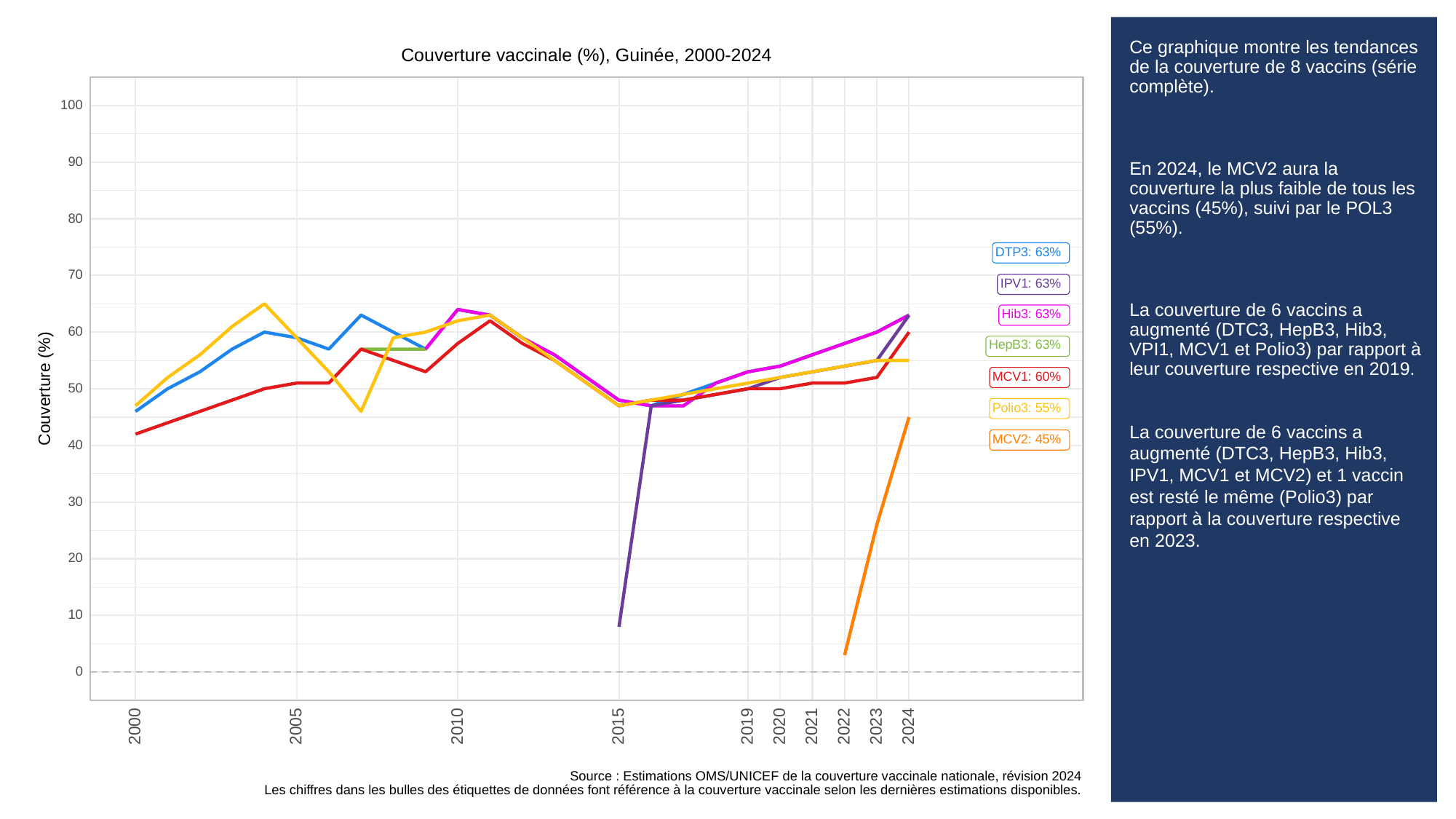

# Ce graphique montre les tendances de la couverture de 8 vaccins (série complète).

En 2024, le MCV2 aura la couverture la plus faible de tous les vaccins (45%), suivi par le POL3 (55%).

La couverture de 6 vaccins a augmenté (DTC3, HepB3, Hib3, VPI1, MCV1 et Polio3) par rapport à leur couverture respective en 2019.

La couverture de 6 vaccins a augmenté (DTC3, HepB3, Hib3, IPV1, MCV1 et MCV2) et 1 vaccin est resté le même (Polio3) par rapport à la couverture respective en 2023.

Couverture vaccinale (%), Guinée, 2000-2024

100

90

80

DTP3: 63%

70

IPV1: 63%

Hib3: 63%

60

HepB3: 63%

MCV1: 60%
Couverture (%)
50

Polio3: 55%

MCV2: 45%
40

30

20

10

0

2023
2000
2005
2010
2015
2019
2020
2021
2022
2024
Source : Estimations OMS/UNICEF de la couverture vaccinale nationale, révision 2024
Les chiffres dans les bulles des étiquettes de données font référence à la couverture vaccinale selon les dernières estimations disponibles.